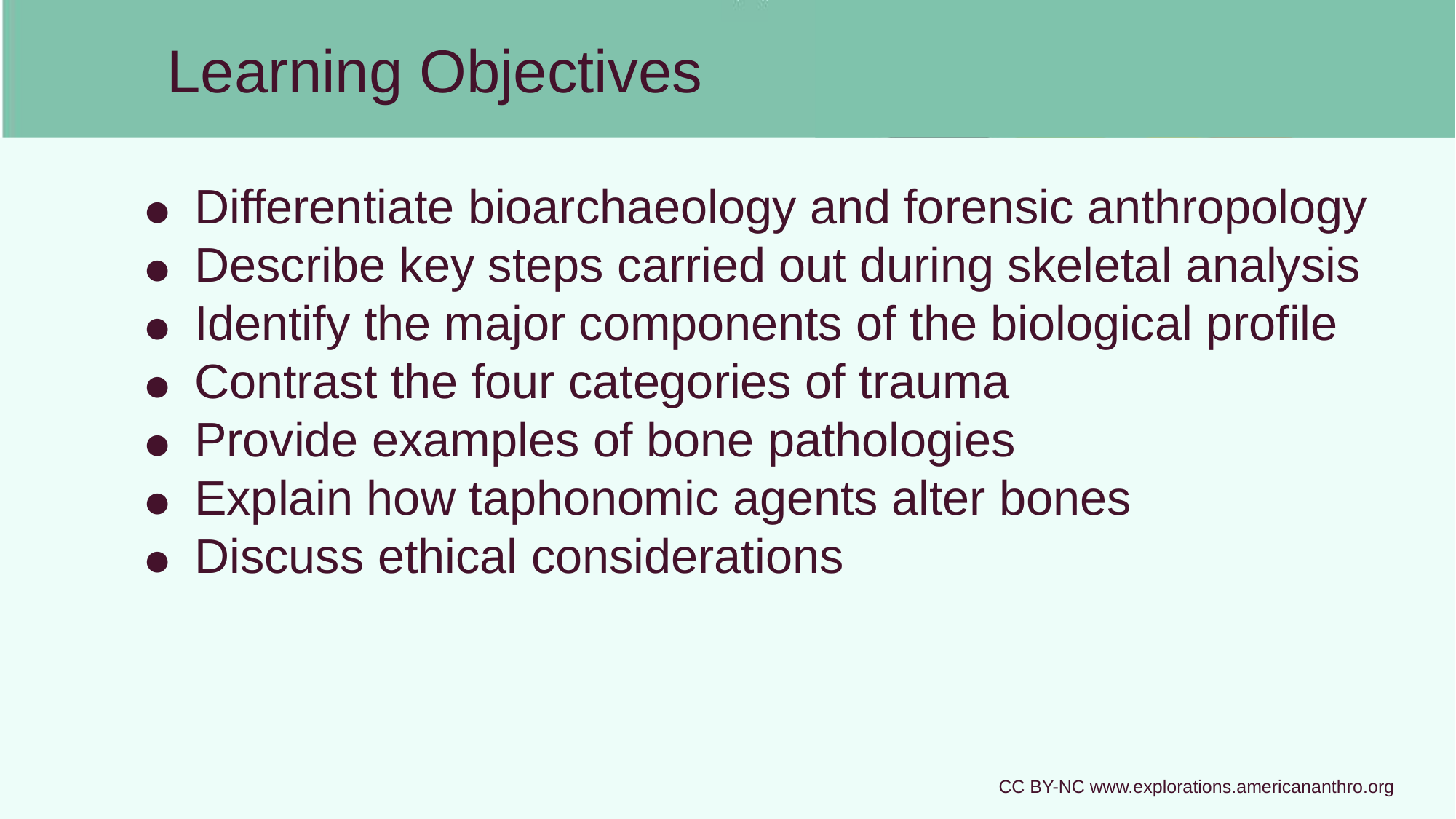

# Learning Objectives
Differentiate bioarchaeology and forensic anthropology
Describe key steps carried out during skeletal analysis
Identify the major components of the biological profile
Contrast the four categories of trauma
Provide examples of bone pathologies
Explain how taphonomic agents alter bones
Discuss ethical considerations